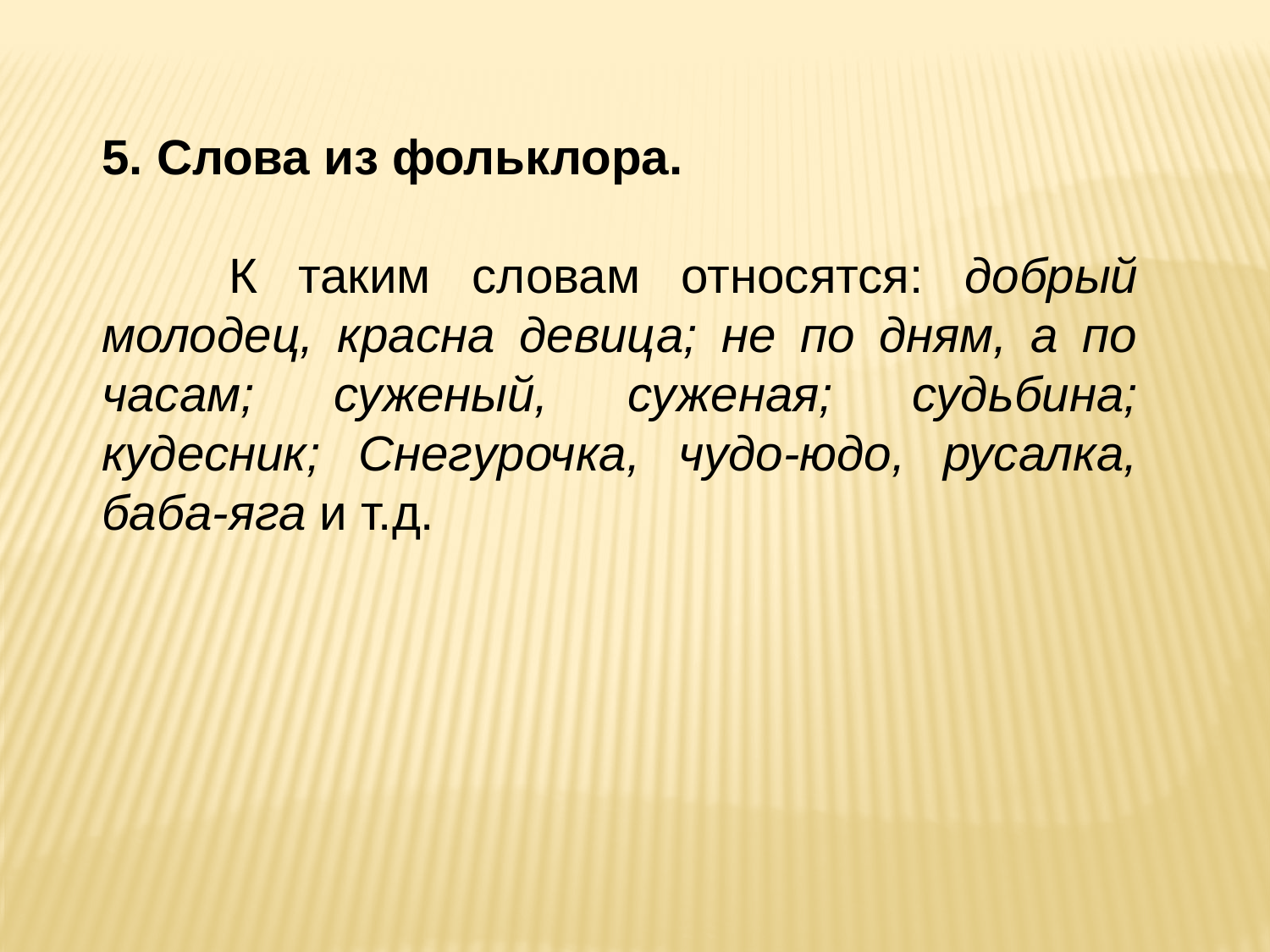

5. Слова из фольклора.

	К таким словам относятся: добрый молодец, красна девица; не по дням, а по часам; суженый, суженая; судьбина; кудесник; Снегурочка, чудо-юдо, русалка, баба-яга и т.д.